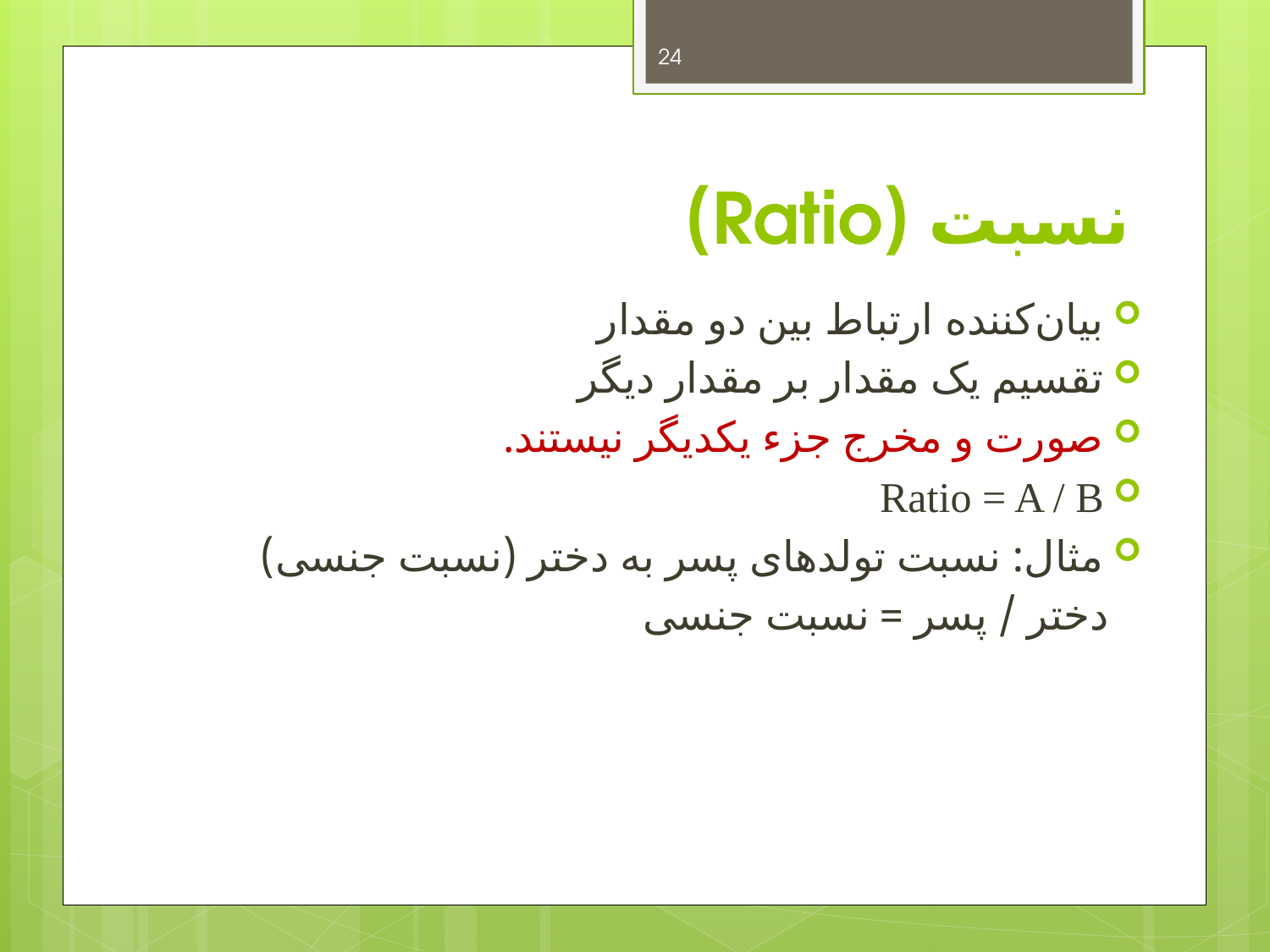

24
# نسبت (Ratio)
بیان‌کننده ارتباط بین دو مقدار
تقسیم یک مقدار بر مقدار دیگر
صورت و مخرج جزء یکدیگر نیستند.
Ratio = A / B
مثال: نسبت تولدهای پسر به دختر (نسبت جنسی)
   دختر / پسر = نسبت جنسی